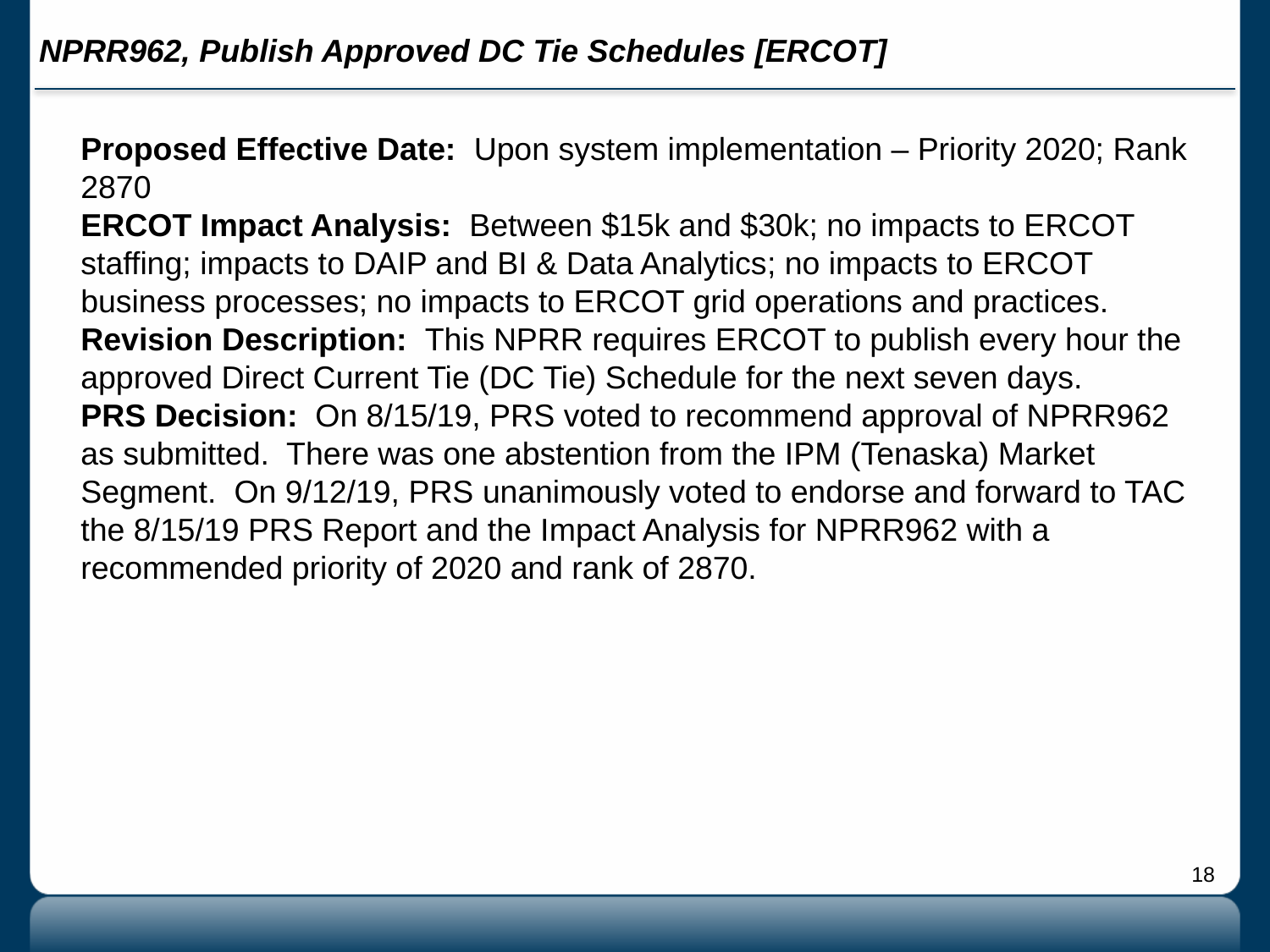

# NPRR962, Publish Approved DC Tie Schedules [ERCOT]
Proposed Effective Date:  Upon system implementation – Priority 2020; Rank 2870
ERCOT Impact Analysis:  Between $15k and $30k; no impacts to ERCOT staffing; impacts to DAIP and BI & Data Analytics; no impacts to ERCOT business processes; no impacts to ERCOT grid operations and practices.
Revision Description:  This NPRR requires ERCOT to publish every hour the approved Direct Current Tie (DC Tie) Schedule for the next seven days.
PRS Decision:  On 8/15/19, PRS voted to recommend approval of NPRR962 as submitted.  There was one abstention from the IPM (Tenaska) Market Segment.  On 9/12/19, PRS unanimously voted to endorse and forward to TAC the 8/15/19 PRS Report and the Impact Analysis for NPRR962 with a recommended priority of 2020 and rank of 2870.